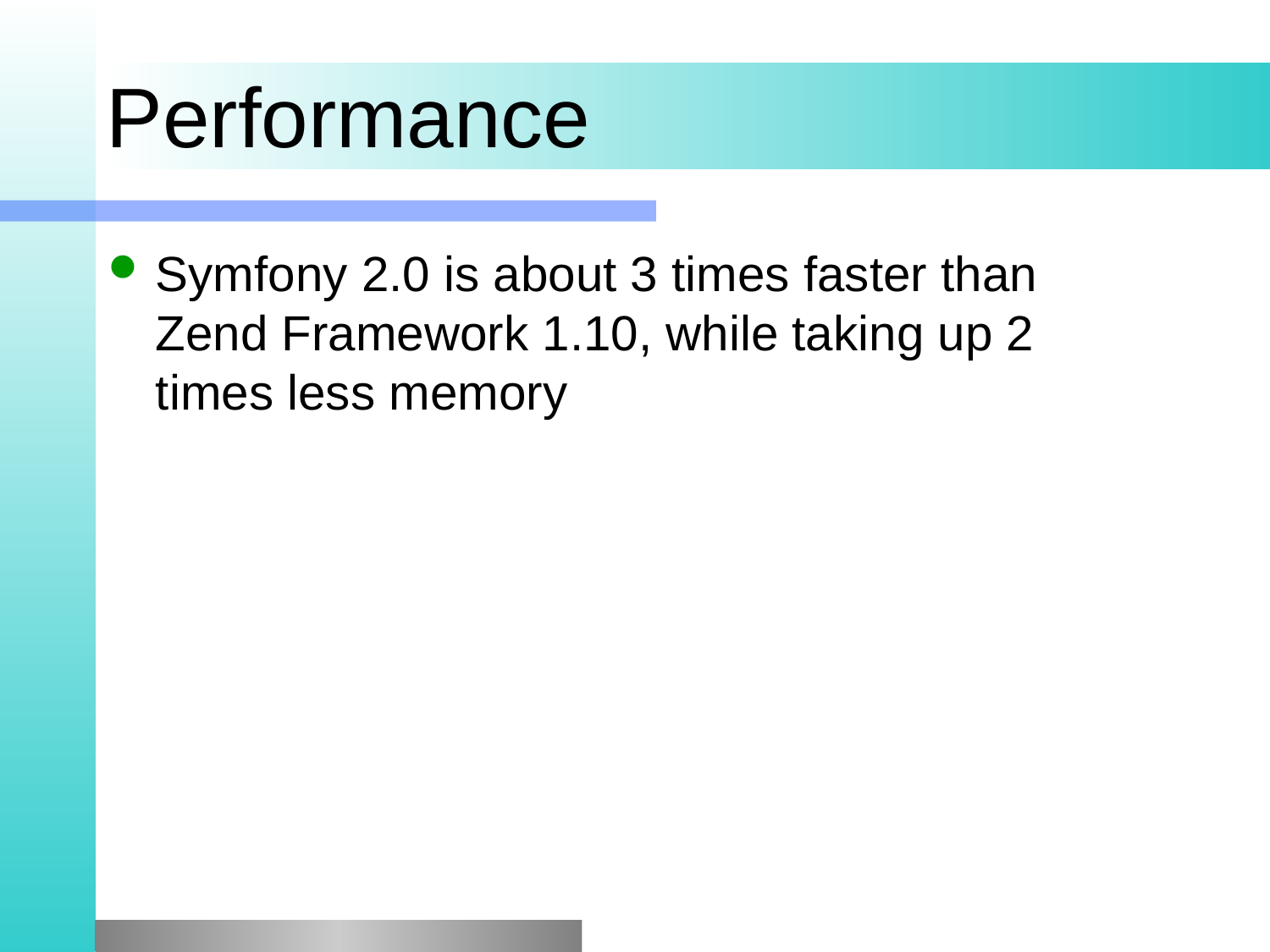

# Performance
Symfony 2.0 is about 3 times faster than Zend Framework 1.10, while taking up 2 times less memory